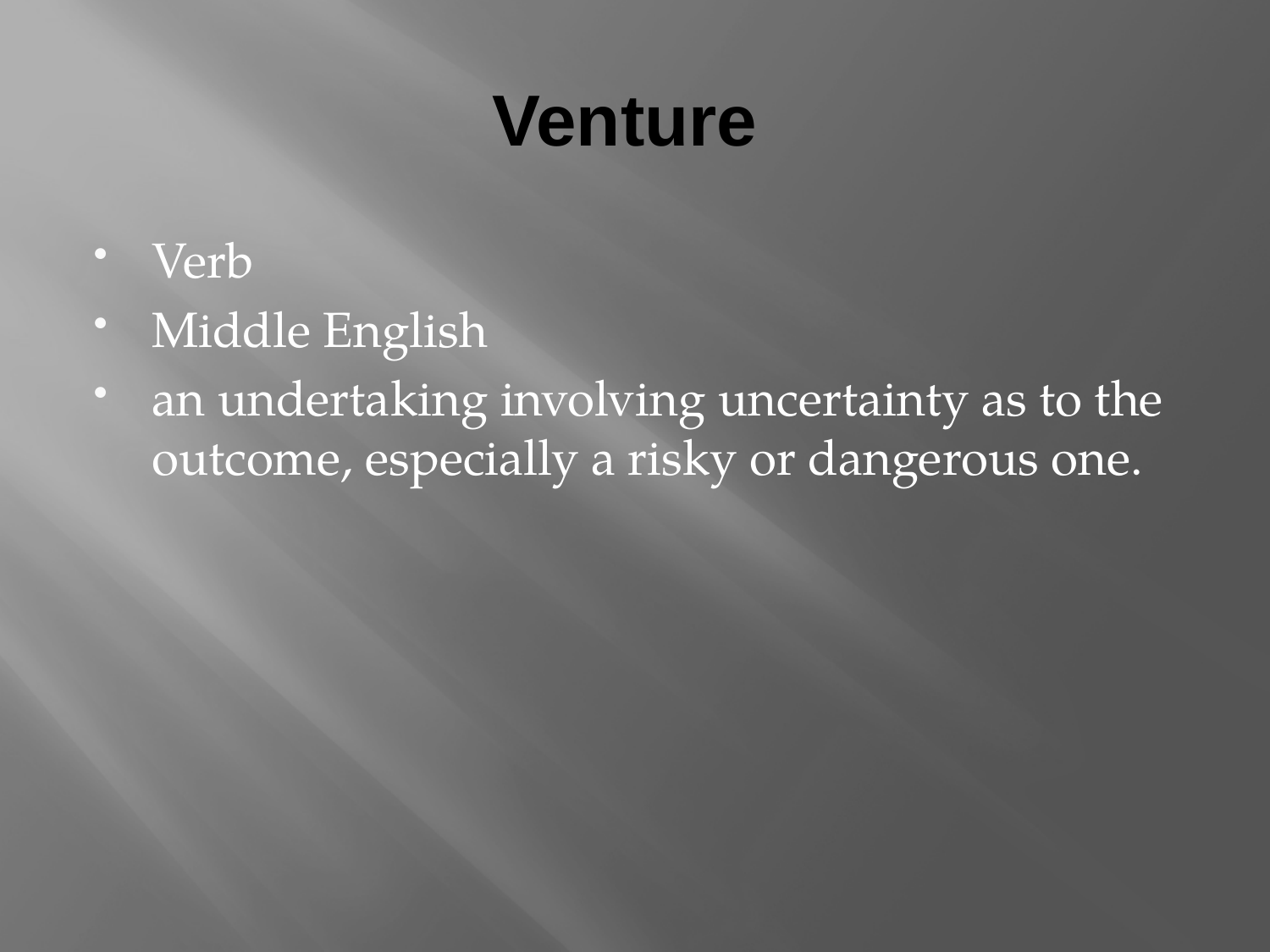

# Venture
Verb
Middle English
an undertaking involving uncertainty as to the outcome, especially a risky or dangerous one.